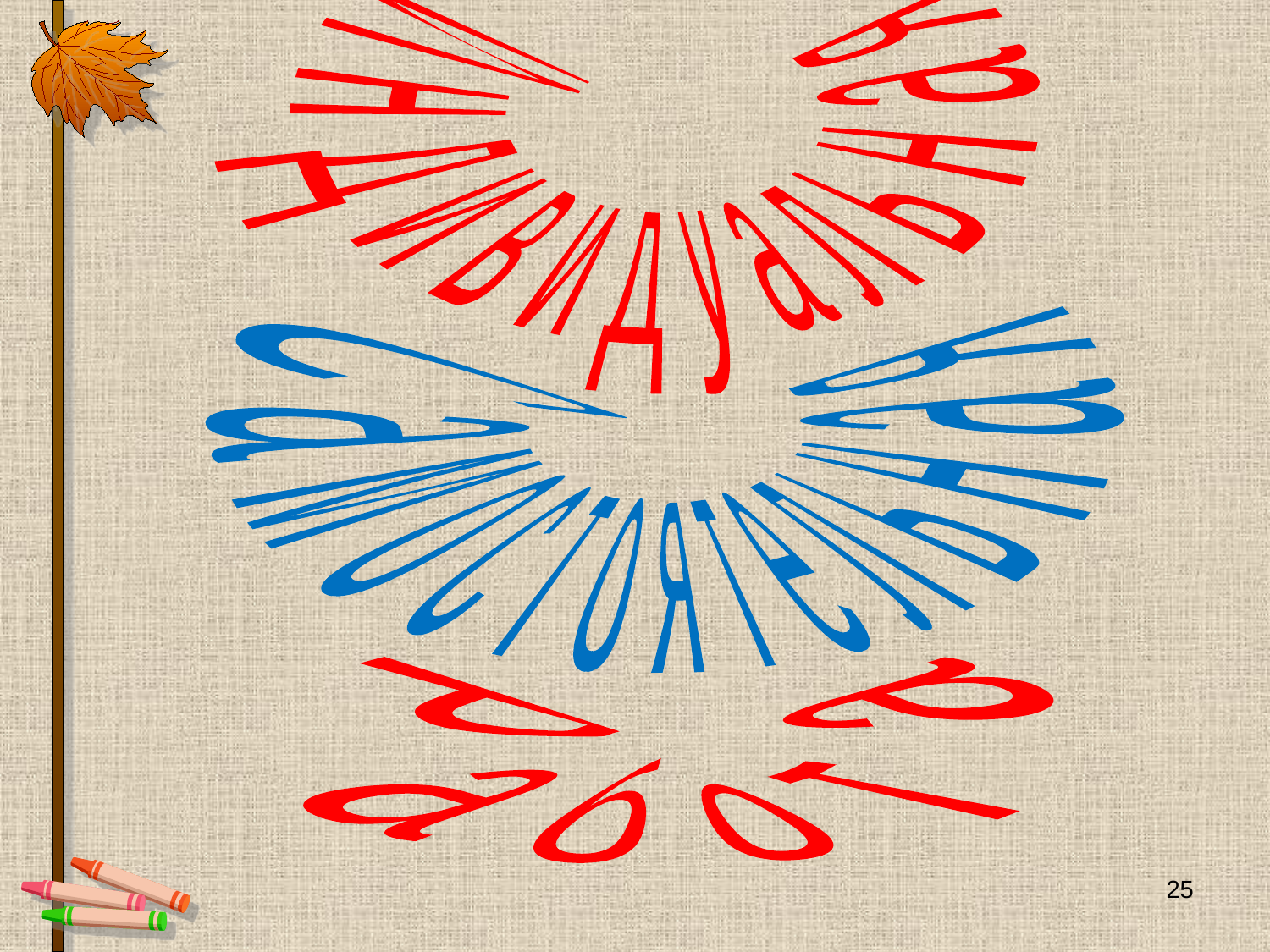

И н д и в и д у а л ь н а я
С а м о с т о я т е л ь н а я

Р а б о т а
25